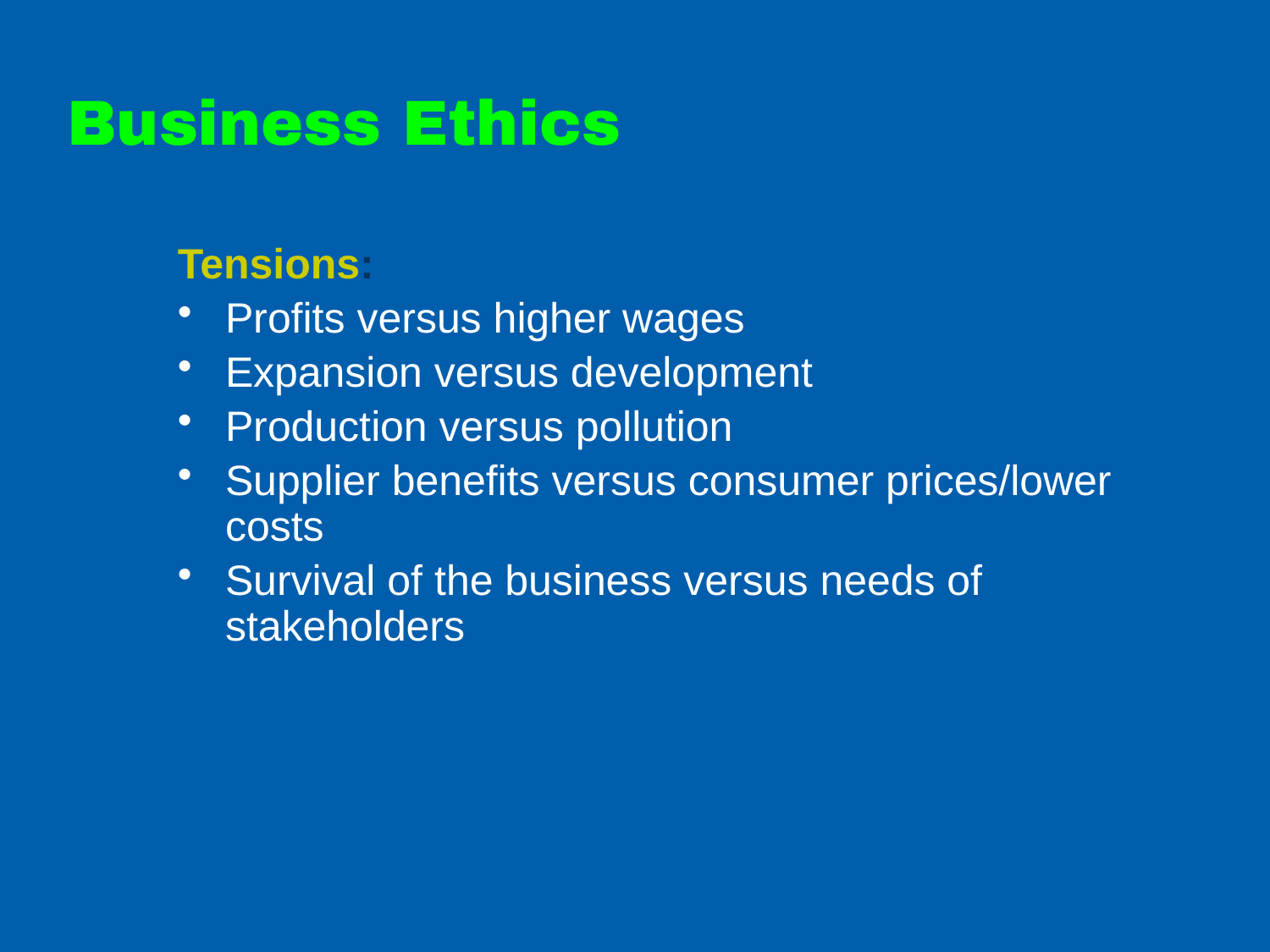

# Business Ethics
Tensions:
Profits versus higher wages
Expansion versus development
Production versus pollution
Supplier benefits versus consumer prices/lower costs
Survival of the business versus needs of stakeholders